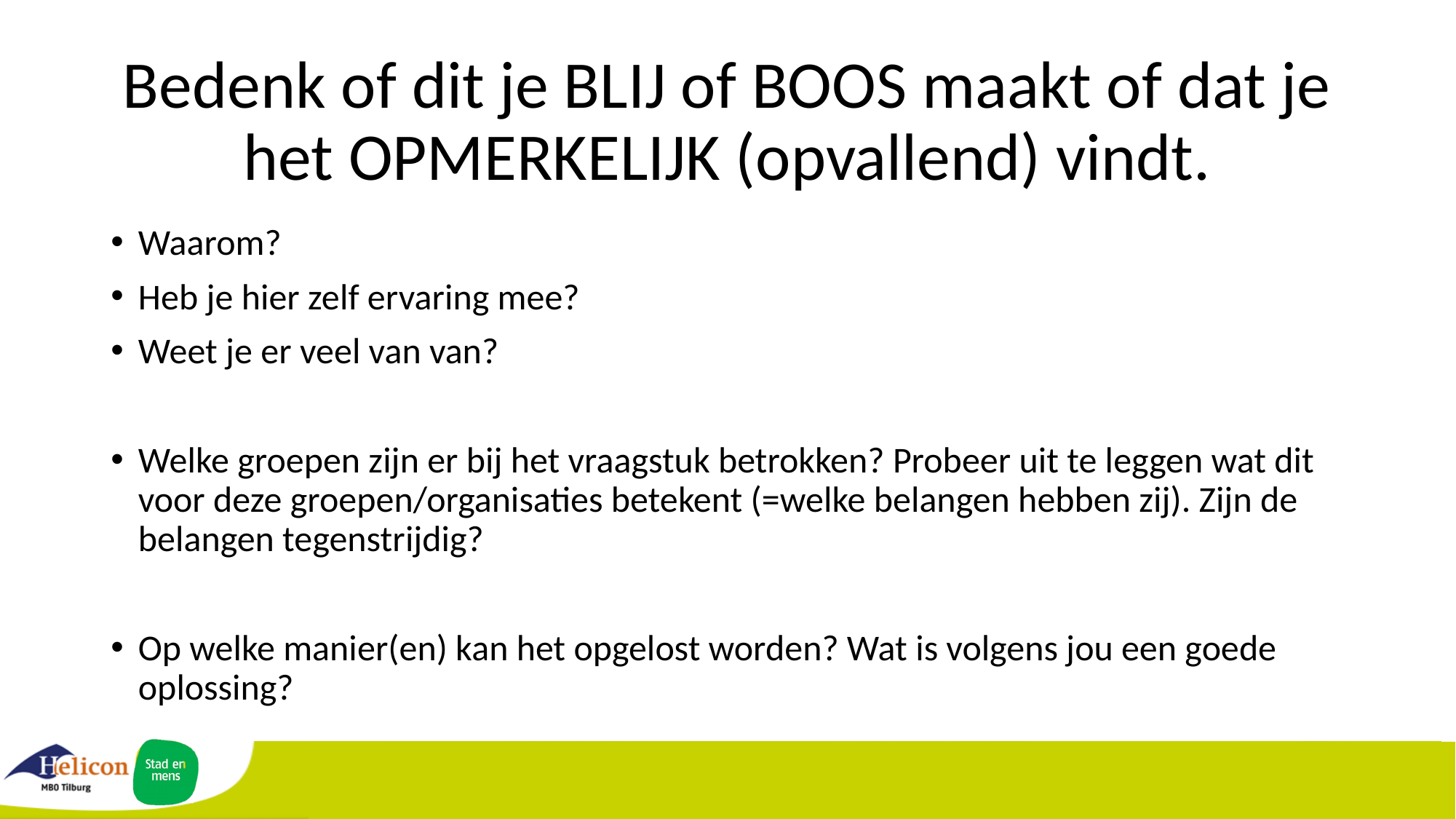

# Bedenk of dit je BLIJ of BOOS maakt of dat je het OPMERKELIJK (opvallend) vindt.
Waarom?
Heb je hier zelf ervaring mee?
Weet je er veel van van?

Welke groepen zijn er bij het vraagstuk betrokken? Probeer uit te leggen wat dit voor deze groepen/organisaties betekent (=welke belangen hebben zij). Zijn de belangen tegenstrijdig?

Op welke manier(en) kan het opgelost worden? Wat is volgens jou een goede oplossing?